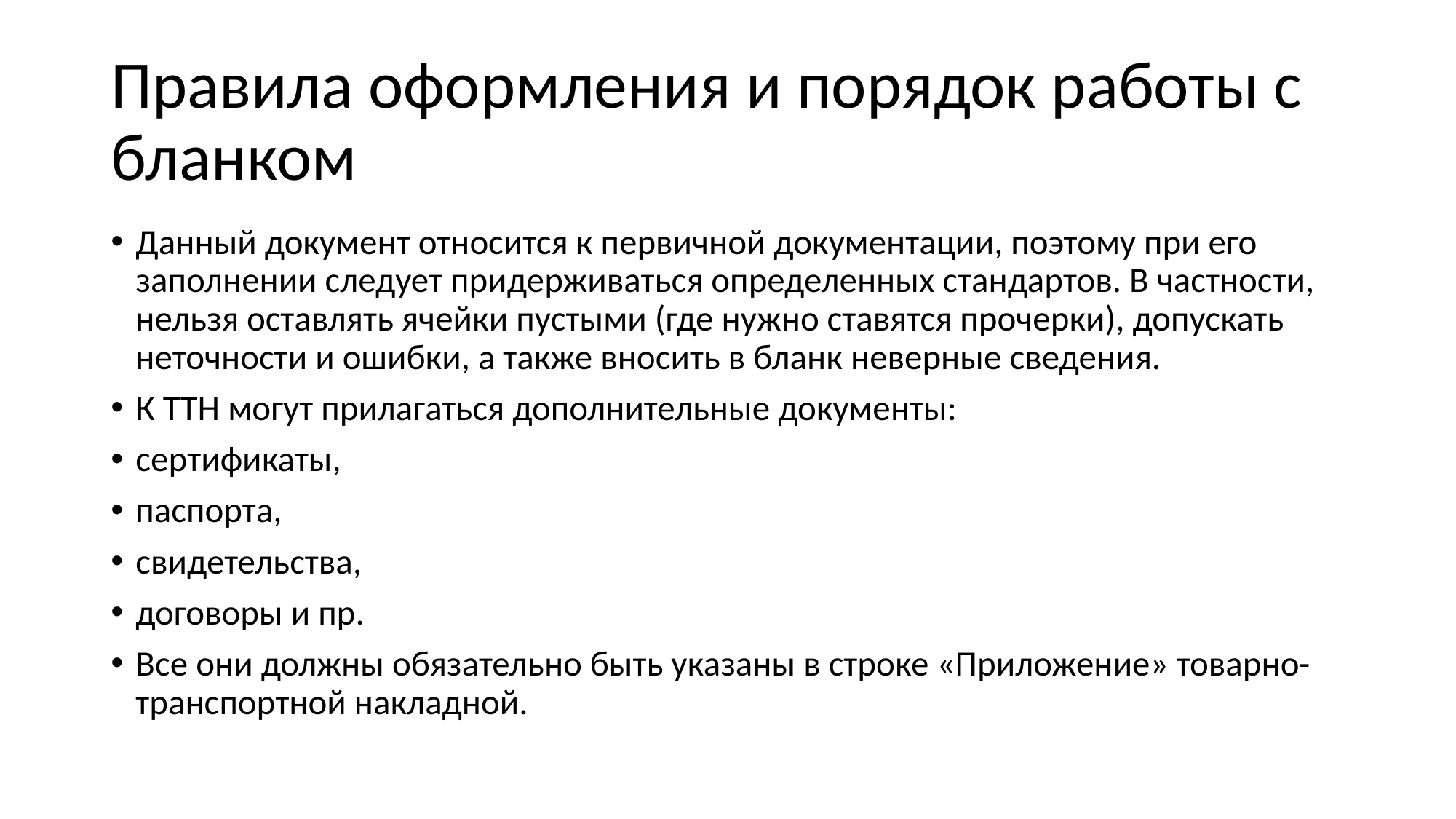

# Правила оформления и порядок работы с бланком
Данный документ относится к первичной документации, поэтому при его заполнении следует придерживаться определенных стандартов. В частности, нельзя оставлять ячейки пустыми (где нужно ставятся прочерки), допускать неточности и ошибки, а также вносить в бланк неверные сведения.
К ТТН могут прилагаться дополнительные документы:
сертификаты,
паспорта,
свидетельства,
договоры и пр.
Все они должны обязательно быть указаны в строке «Приложение» товарно-транспортной накладной.